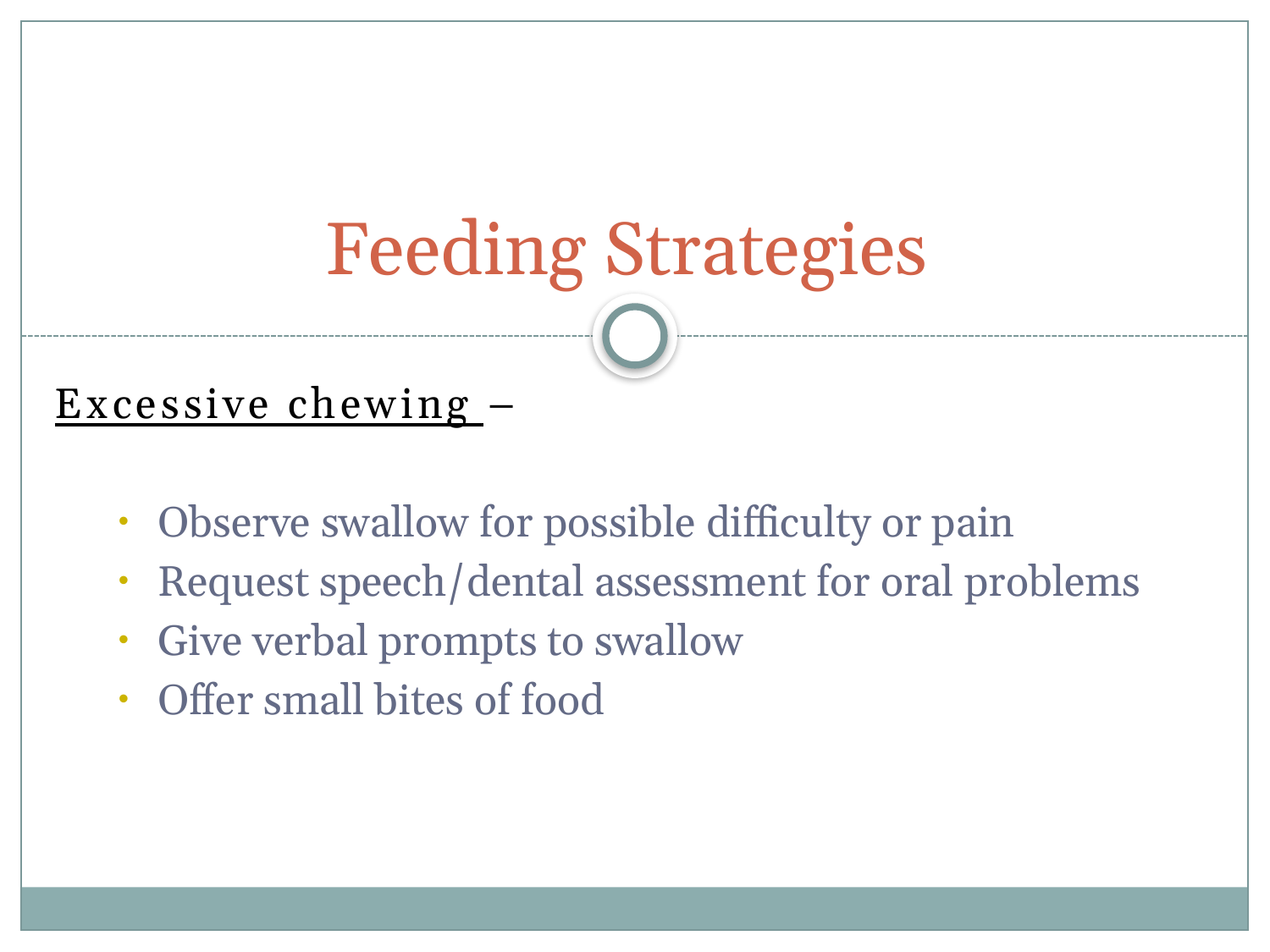

# Feeding Strategies
Excessive chewing –

Observe swallow for possible difficulty or pain
Request speech/dental assessment for oral problems
Give verbal prompts to swallow
Offer small bites of food